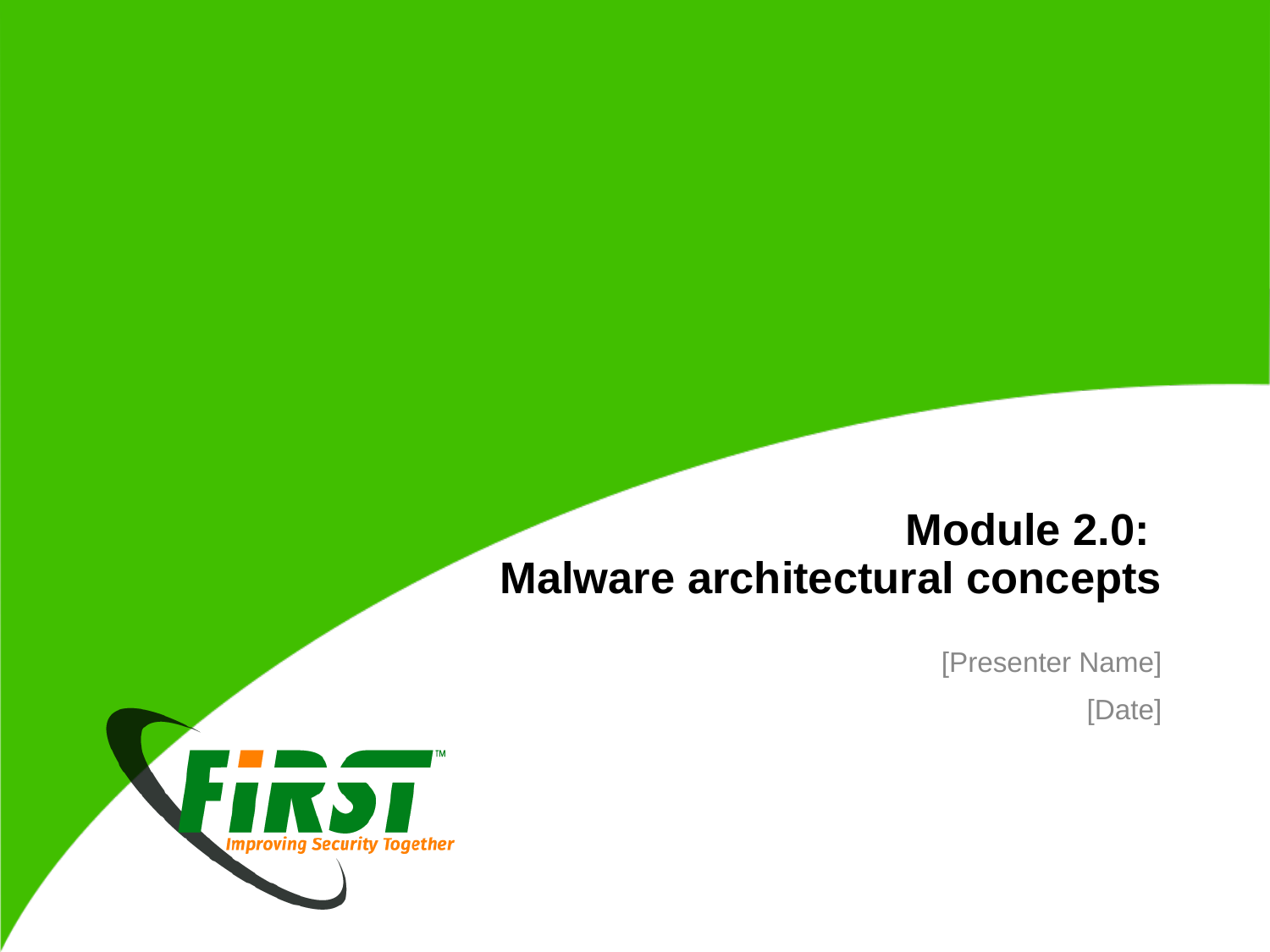

# Module 2.0: Malware architectural concepts
[Presenter Name]
[Date]